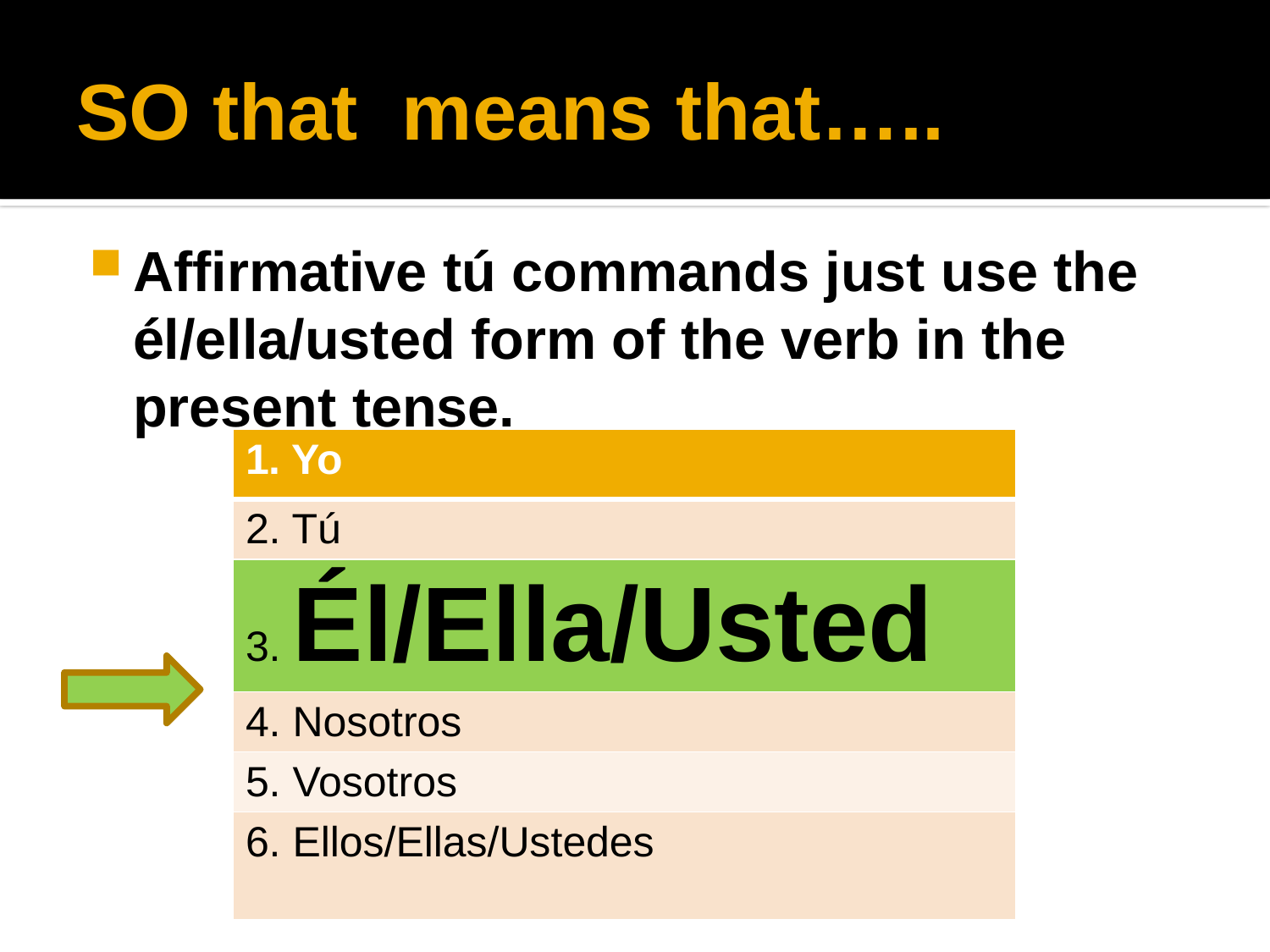

# SO that  means that…..
Affirmative tú commands just use the él/ella/usted form of the verb in the present tense.
| 1. Yo |
| --- |
| 2. Tú |
| 3. Él/Ella/Usted |
| 4. Nosotros |
| 5. Vosotros |
| 6. Ellos/Ellas/Ustedes |